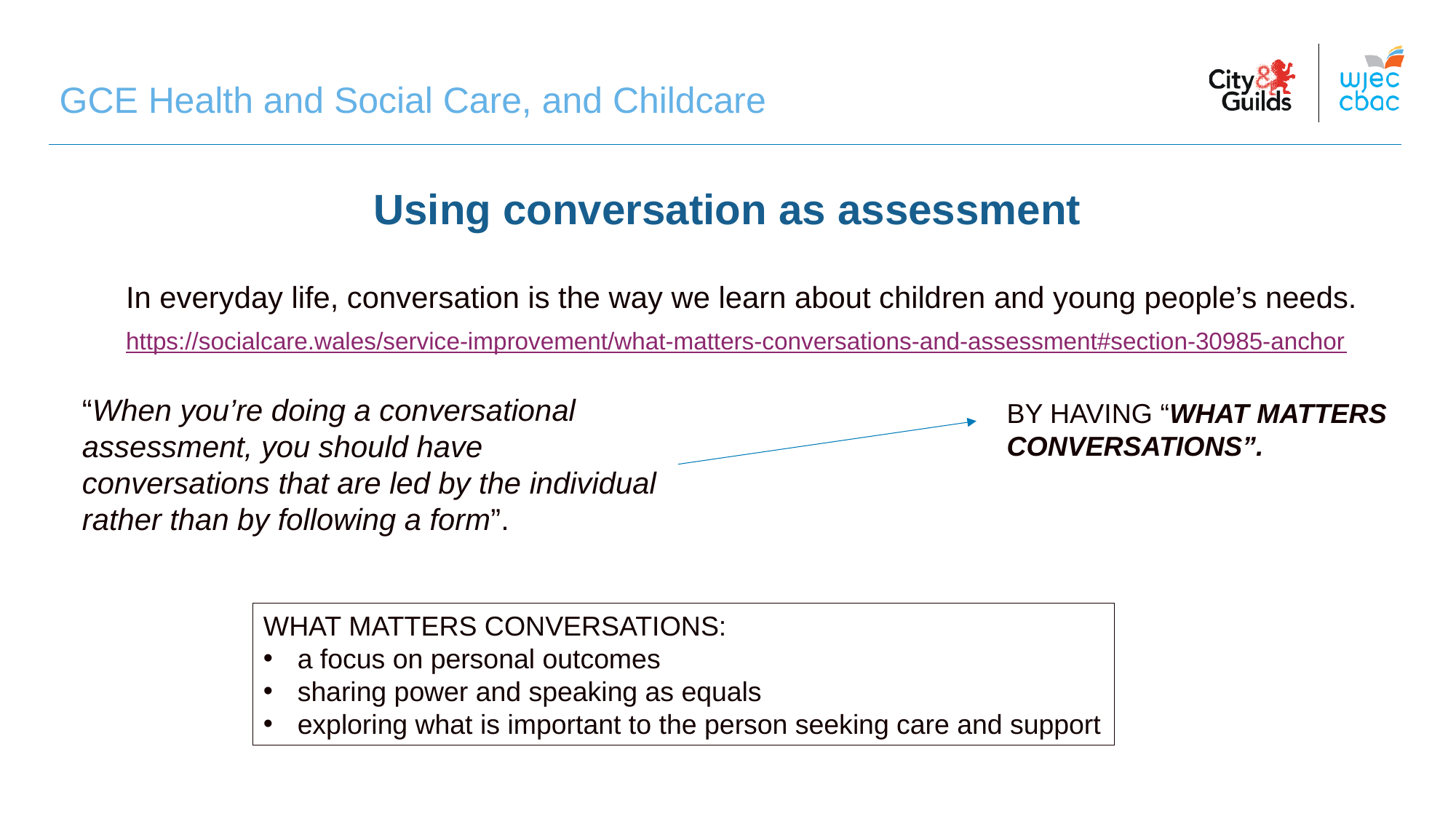

# GCE Health and Social Care, and Childcare
Using conversation as assessment

In everyday life, conversation is the way we learn about children and young people’s needs.
https://socialcare.wales/service-improvement/what-matters-conversations-and-assessment#section-30985-anchor
“When you’re doing a conversational assessment, you should have conversations that are led by the individual rather than by following a form”.
BY HAVING “WHAT MATTERS CONVERSATIONS”.
WHAT MATTERS CONVERSATIONS:
a focus on personal outcomes
sharing power and speaking as equals
exploring what is important to the person seeking care and support